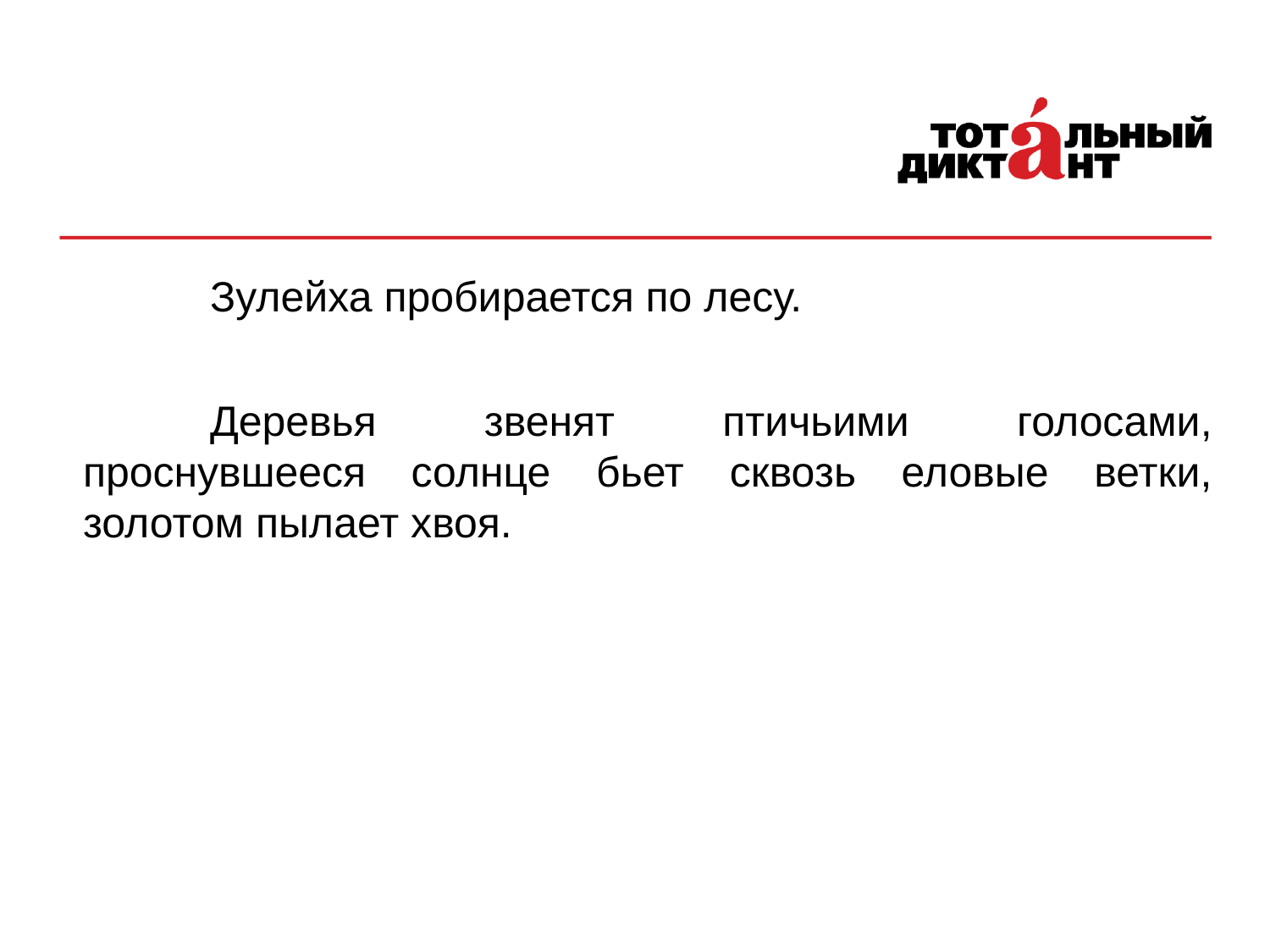

Зулейха пробирается по лесу.

	Деревья звенят птичьими голосами, проснувшееся солнце бьет сквозь еловые ветки, золотом пылает хвоя.